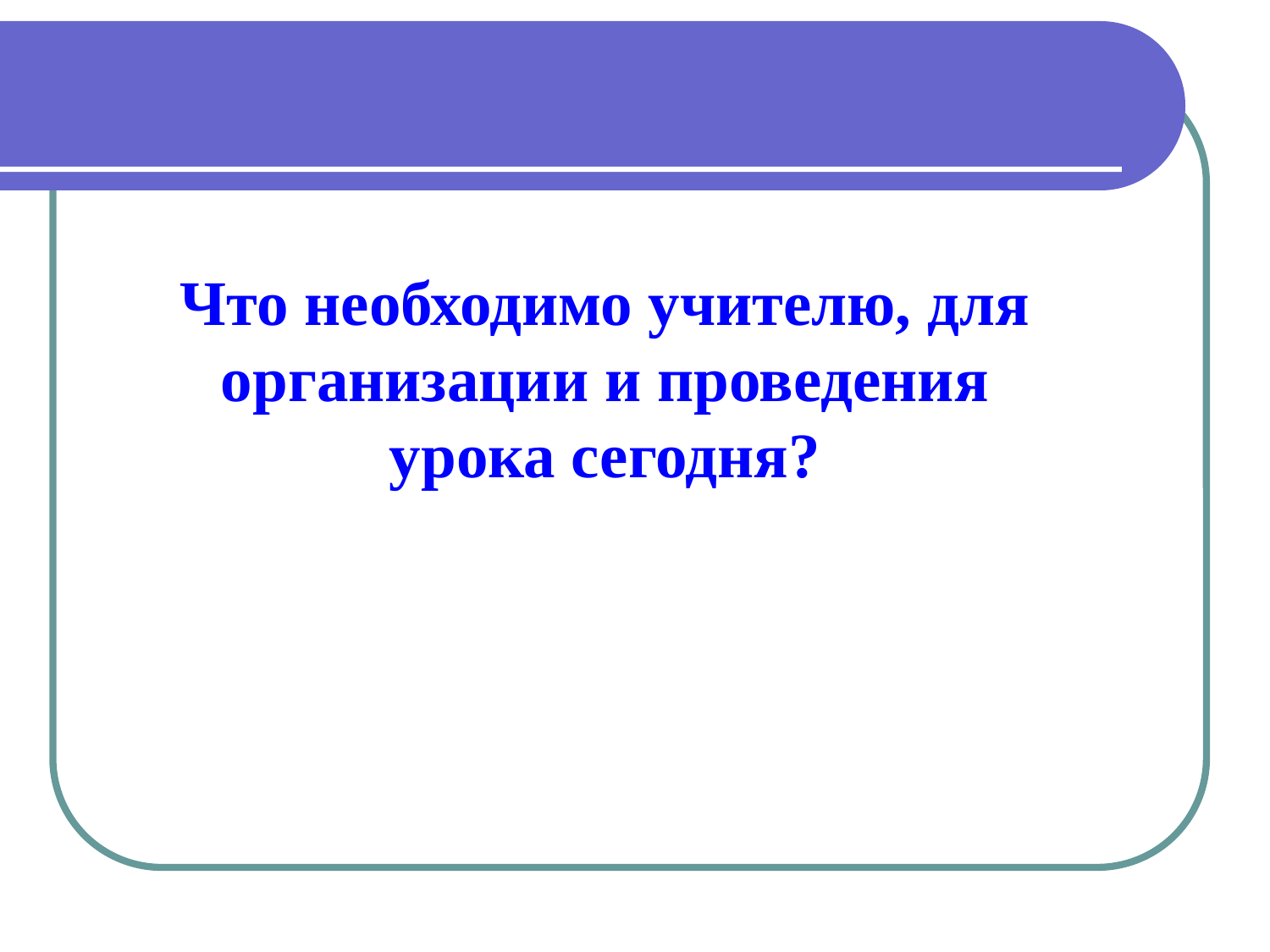

Что необходимо учителю, для организации и проведения урока сегодня?